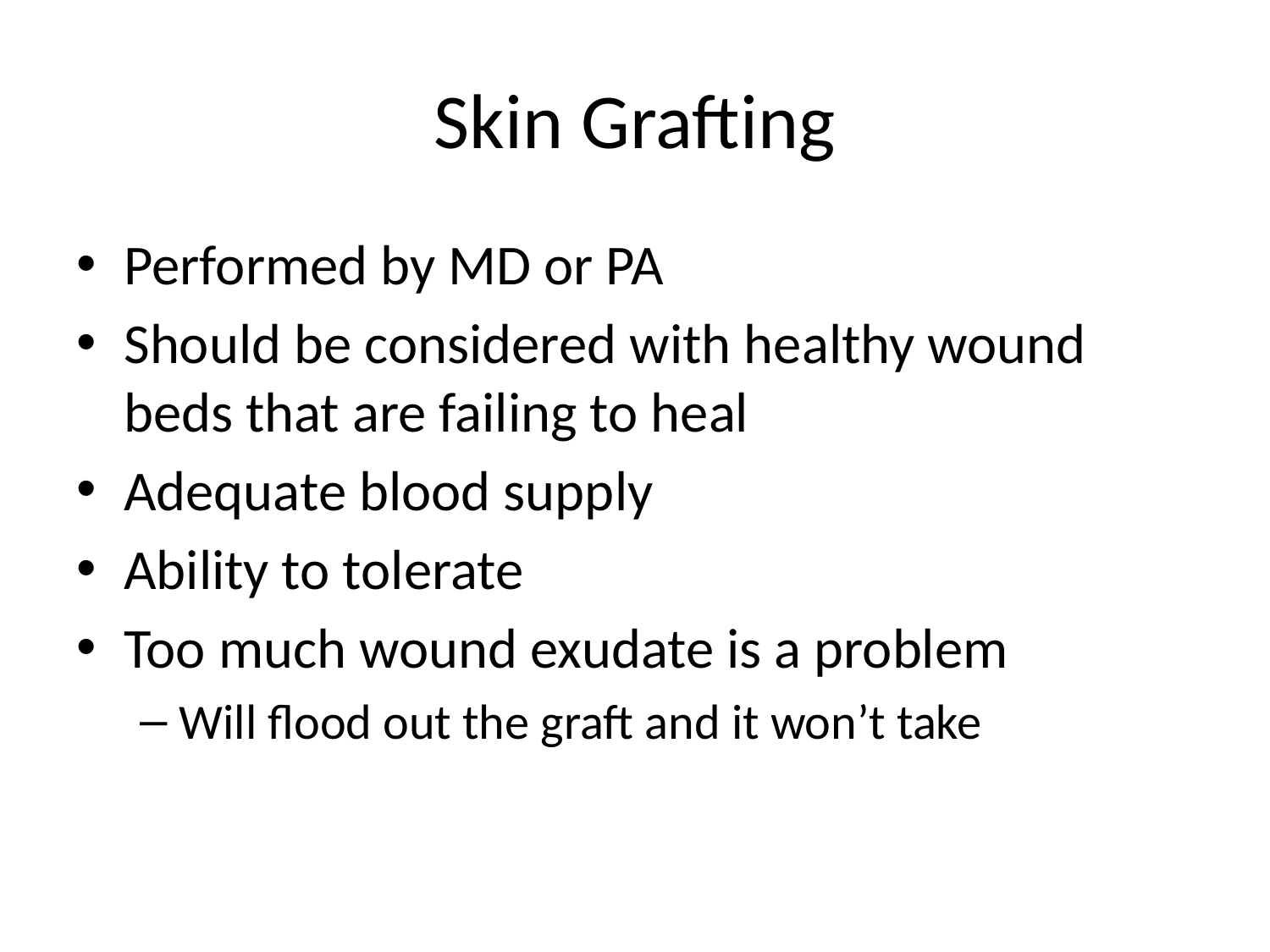

# Skin Grafting
Performed by MD or PA
Should be considered with healthy wound beds that are failing to heal
Adequate blood supply
Ability to tolerate
Too much wound exudate is a problem
Will flood out the graft and it won’t take